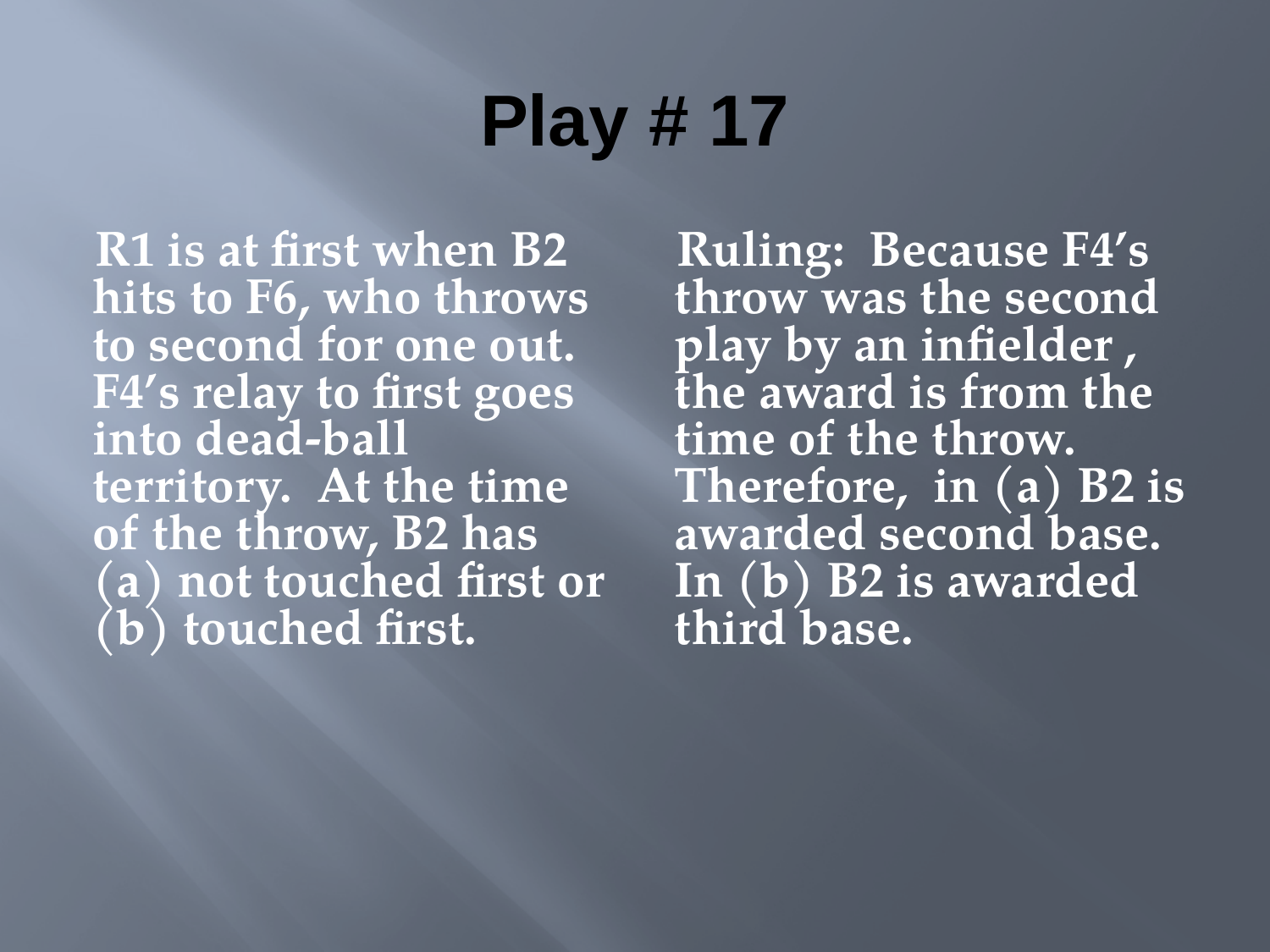

# Play # 17
R1 is at first when B2 hits to F6, who throws to second for one out.  F4’s relay to first goes into dead-ball territory.  At the time of the throw, B2 has (a) not touched first or (b) touched first.
Ruling:  Because F4’s throw was the second play by an infielder , the award is from the time of the throw.  Therefore,  in (a) B2 is awarded second base.  In (b) B2 is awarded third base.